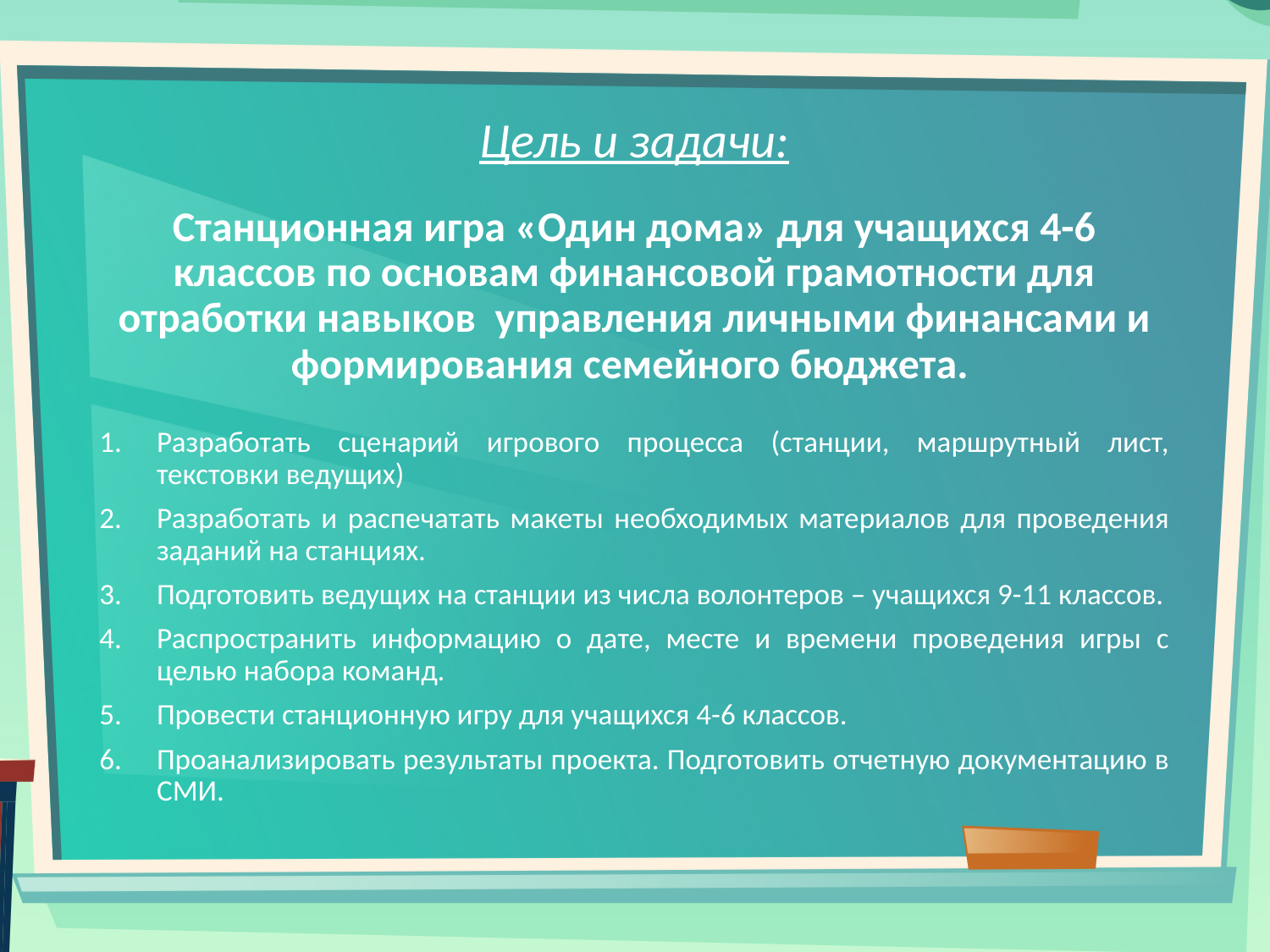

# Цель и задачи:
Станционная игра «Один дома» для учащихся 4-6 классов по основам финансовой грамотности для отработки навыков  управления личными финансами и формирования семейного бюджета.
Разработать сценарий игрового процесса (станции, маршрутный лист, текстовки ведущих)
Разработать и распечатать макеты необходимых материалов для проведения заданий на станциях.
Подготовить ведущих на станции из числа волонтеров – учащихся 9-11 классов.
Распространить информацию о дате, месте и времени проведения игры с целью набора команд.
Провести станционную игру для учащихся 4-6 классов.
Проанализировать результаты проекта. Подготовить отчетную документацию в СМИ.